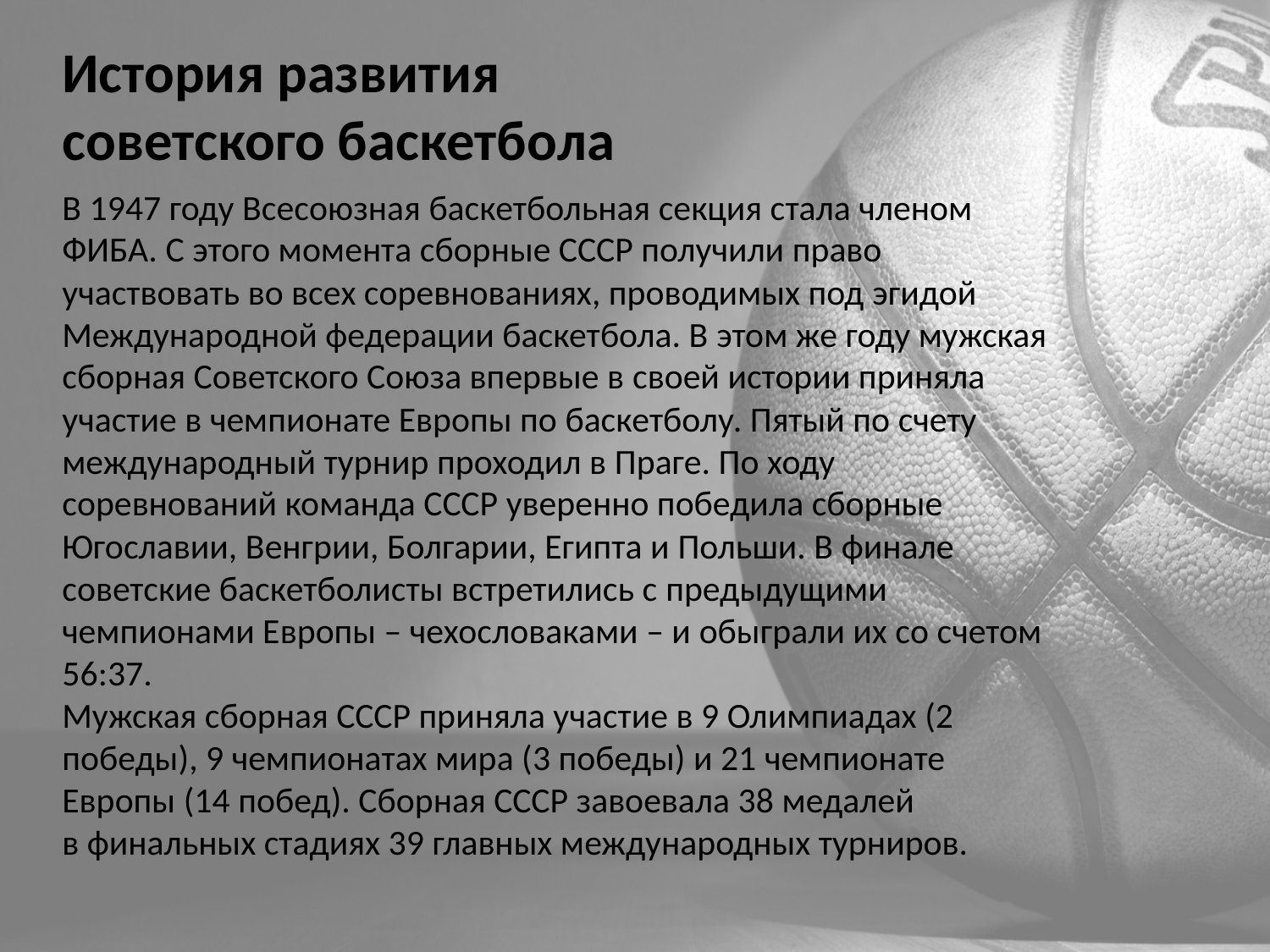

История развития советского баскетбола

В 1947 году Всесоюзная баскетбольная секция стала членом ФИБА. С этого момента сборные СССР получили право участвовать во всех соревнованиях, проводимых под эгидой Международной федерации баскетбола. В этом же году мужская сборная Советского Союза впервые в своей истории приняла участие в чемпионате Европы по баскетболу. Пятый по счету международный турнир проходил в Праге. По ходу соревнований команда СССР уверенно победила сборные Югославии, Венгрии, Болгарии, Египта и Польши. В финале советские баскетболисты встретились с предыдущими чемпионами Европы – чехословаками – и обыграли их со счетом 56:37.
Мужская сборная СССР приняла участие в 9 Олимпиадах (2 победы), 9 чемпионатах мира (3 победы) и 21 чемпионате Европы (14 побед). Сборная СССР завоевала 38 медалей в финальных стадиях 39 главных международных турниров.